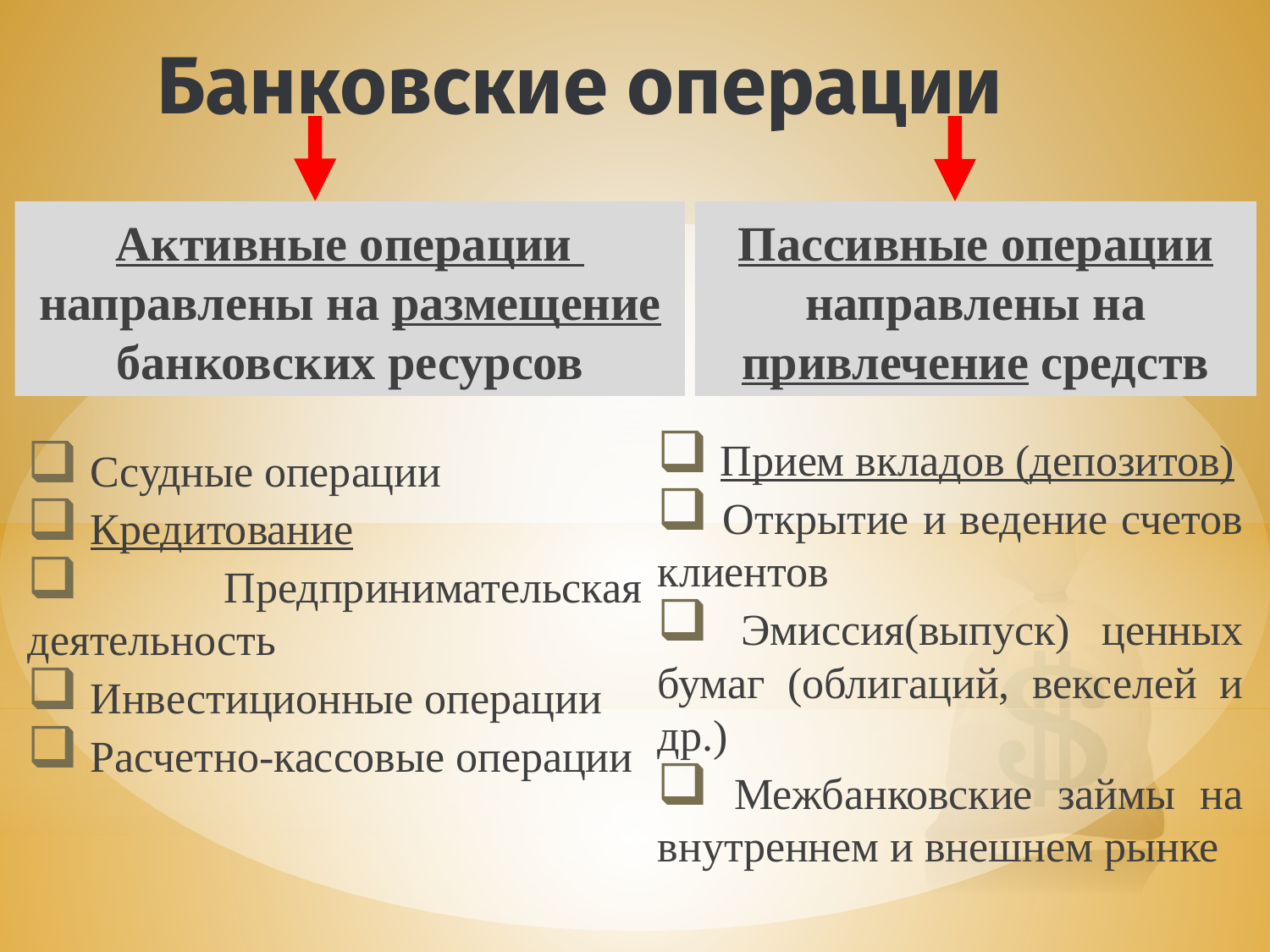

# Банковские операции

Активные операции  направлены на размещение банковских ресурсов
Пассивные операции направлены на привлечение средств
 Прием вкладов (депозитов)
 Открытие и ведение счетов клиентов
 Эмиссия(выпуск) ценных бумаг (облигаций, векселей и др.)
 Межбанковские займы на внутреннем и внешнем рынке

 Ссудные операции
 Кредитование
 Предпринимательская деятельность
 Инвестиционные операции
 Расчетно-кассовые операции